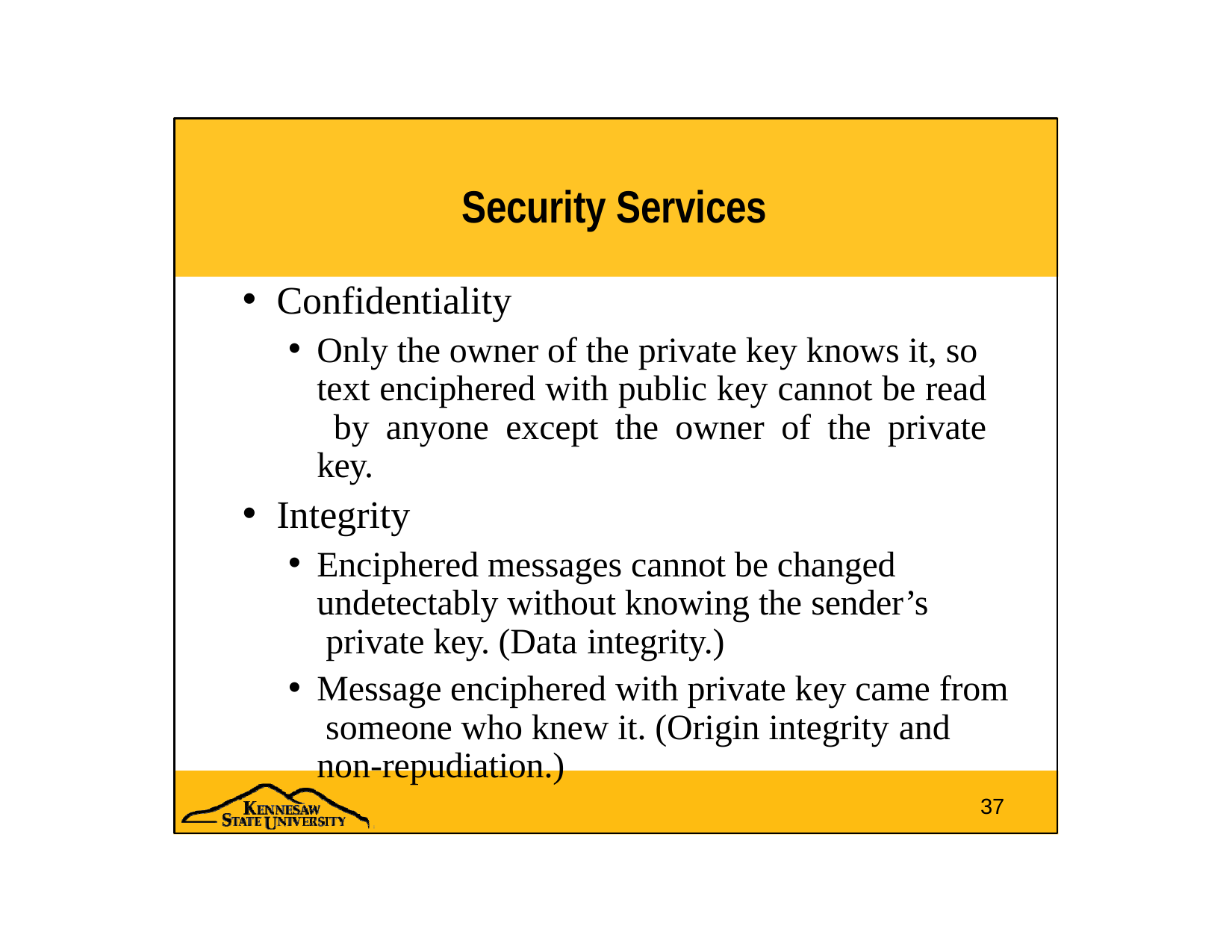

# Security Services
Confidentiality
Only the owner of the private key knows it, so  text enciphered with public key cannot be read  by anyone except the owner of the private key.
Integrity
Enciphered messages cannot be changed  undetectably without knowing the sender’s  private key. (Data integrity.)
Message enciphered with private key came from  someone who knew it. (Origin integrity and
non-repudiation.)

37